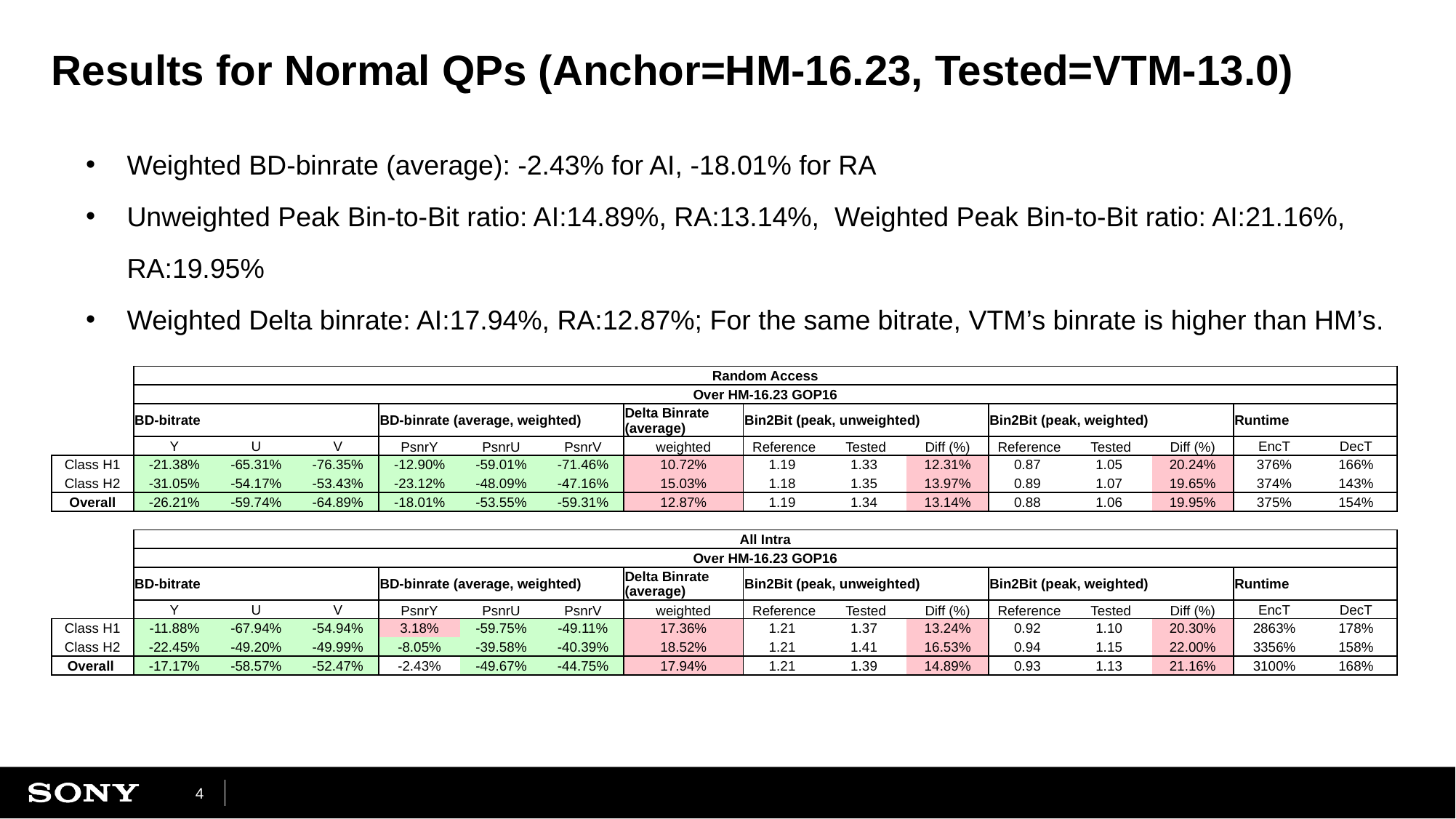

# Results for Normal QPs (Anchor=HM-16.23, Tested=VTM-13.0)
Weighted BD-binrate (average): -2.43% for AI, -18.01% for RA
Unweighted Peak Bin-to-Bit ratio: AI:14.89%, RA:13.14%,  Weighted Peak Bin-to-Bit ratio: AI:21.16%, RA:19.95%
Weighted Delta binrate: AI:17.94%, RA:12.87%; For the same bitrate, VTM’s binrate is higher than HM’s.
|  | Random Access |  |  |  |  |  |  |  |  |  |  |  |  |  |  |
| --- | --- | --- | --- | --- | --- | --- | --- | --- | --- | --- | --- | --- | --- | --- | --- |
|  | Over HM-16.23 GOP16 |  |  |  |  |  |  |  |  |  |  |  |  |  |  |
|  | BD-bitrate |  |  | BD-binrate (average, weighted) |  |  | Delta Binrate (average) | Bin2Bit (peak, unweighted) |  |  | Bin2Bit (peak, weighted) |  |  | Runtime |  |
|  | Y | U | V | PsnrY | PsnrU | PsnrV | weighted | Reference | Tested | Diff (%) | Reference | Tested | Diff (%) | EncT | DecT |
| Class H1 | -21.38% | -65.31% | -76.35% | -12.90% | -59.01% | -71.46% | 10.72% | 1.19 | 1.33 | 12.31% | 0.87 | 1.05 | 20.24% | 376% | 166% |
| Class H2 | -31.05% | -54.17% | -53.43% | -23.12% | -48.09% | -47.16% | 15.03% | 1.18 | 1.35 | 13.97% | 0.89 | 1.07 | 19.65% | 374% | 143% |
| Overall | -26.21% | -59.74% | -64.89% | -18.01% | -53.55% | -59.31% | 12.87% | 1.19 | 1.34 | 13.14% | 0.88 | 1.06 | 19.95% | 375% | 154% |
|  |  |  |  |  |  |  |  |  |  |  |  |  |  |  |  |
|  | All Intra |  |  |  |  |  |  |  |  |  |  |  |  |  |  |
|  | Over HM-16.23 GOP16 |  |  |  |  |  |  |  |  |  |  |  |  |  |  |
|  | BD-bitrate |  |  | BD-binrate (average, weighted) |  |  | Delta Binrate (average) | Bin2Bit (peak, unweighted) |  |  | Bin2Bit (peak, weighted) |  |  | Runtime |  |
|  | Y | U | V | PsnrY | PsnrU | PsnrV | weighted | Reference | Tested | Diff (%) | Reference | Tested | Diff (%) | EncT | DecT |
| Class H1 | -11.88% | -67.94% | -54.94% | 3.18% | -59.75% | -49.11% | 17.36% | 1.21 | 1.37 | 13.24% | 0.92 | 1.10 | 20.30% | 2863% | 178% |
| Class H2 | -22.45% | -49.20% | -49.99% | -8.05% | -39.58% | -40.39% | 18.52% | 1.21 | 1.41 | 16.53% | 0.94 | 1.15 | 22.00% | 3356% | 158% |
| Overall | -17.17% | -58.57% | -52.47% | -2.43% | -49.67% | -44.75% | 17.94% | 1.21 | 1.39 | 14.89% | 0.93 | 1.13 | 21.16% | 3100% | 168% |